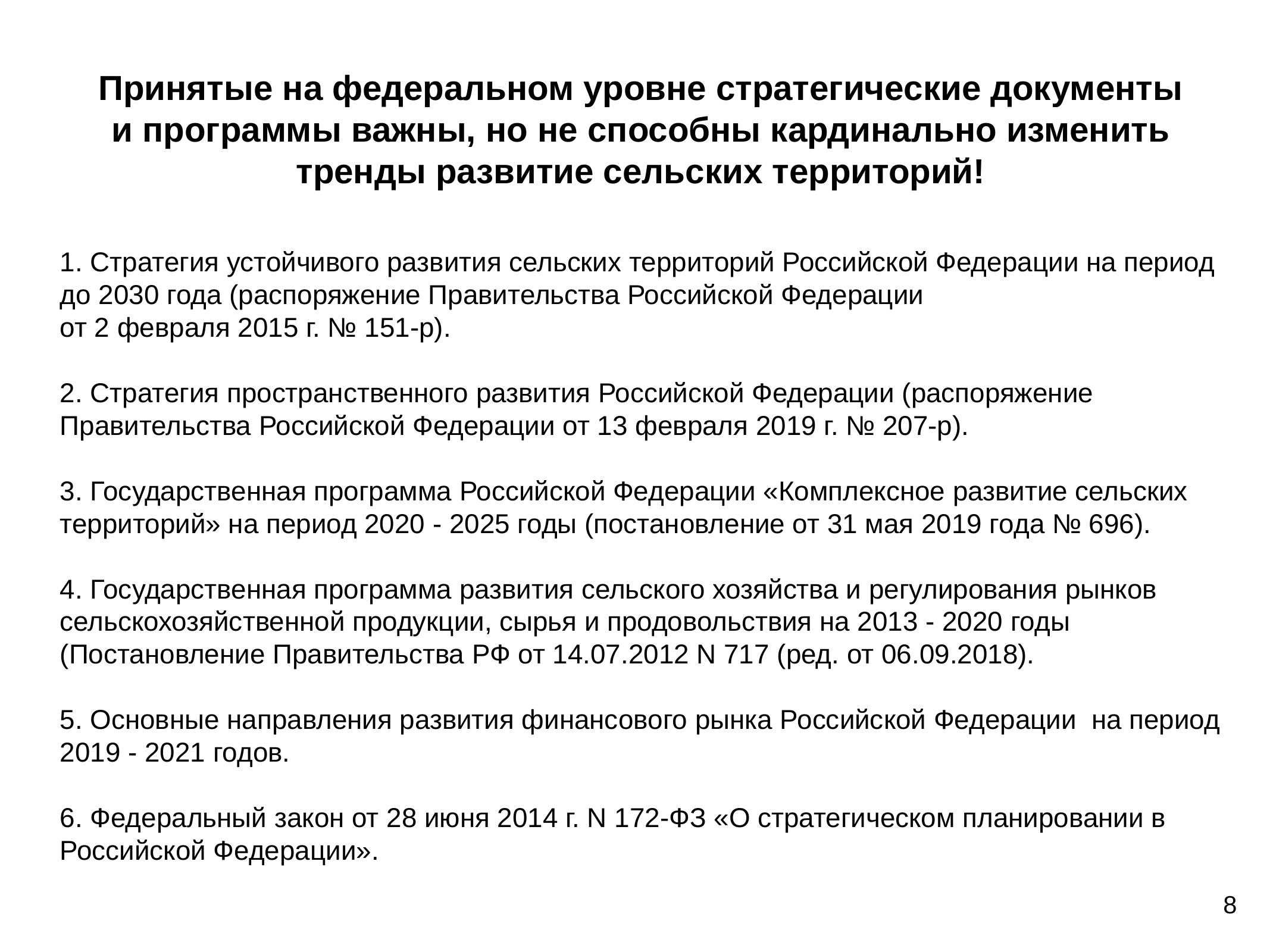

Принятые на федеральном уровне стратегические документы
и программы важны, но не способны кардинально изменить тренды развитие сельских территорий!

1. Стратегия устойчивого развития сельских территорий Российской Федерации на период до 2030 года (распоряжение Правительства Российской Федерации
от 2 февраля 2015 г. № 151-р).

2. Стратегия пространственного развития Российской Федерации (распоряжение Правительства Российской Федерации от 13 февраля 2019 г. № 207-р).

3. Государственная программа Российской Федерации «Комплексное развитие сельских территорий» на период 2020 - 2025 годы (постановление от 31 мая 2019 года № 696).

4. Государственная программа развития сельского хозяйства и регулирования рынков сельскохозяйственной продукции, сырья и продовольствия на 2013 - 2020 годы (Постановление Правительства РФ от 14.07.2012 N 717 (ред. от 06.09.2018).

5. Основные направления развития финансового рынка Российской Федерации  на период 2019 - 2021 годов.

6. Федеральный закон от 28 июня 2014 г. N 172-ФЗ «О стратегическом планировании в Российской Федерации».
8